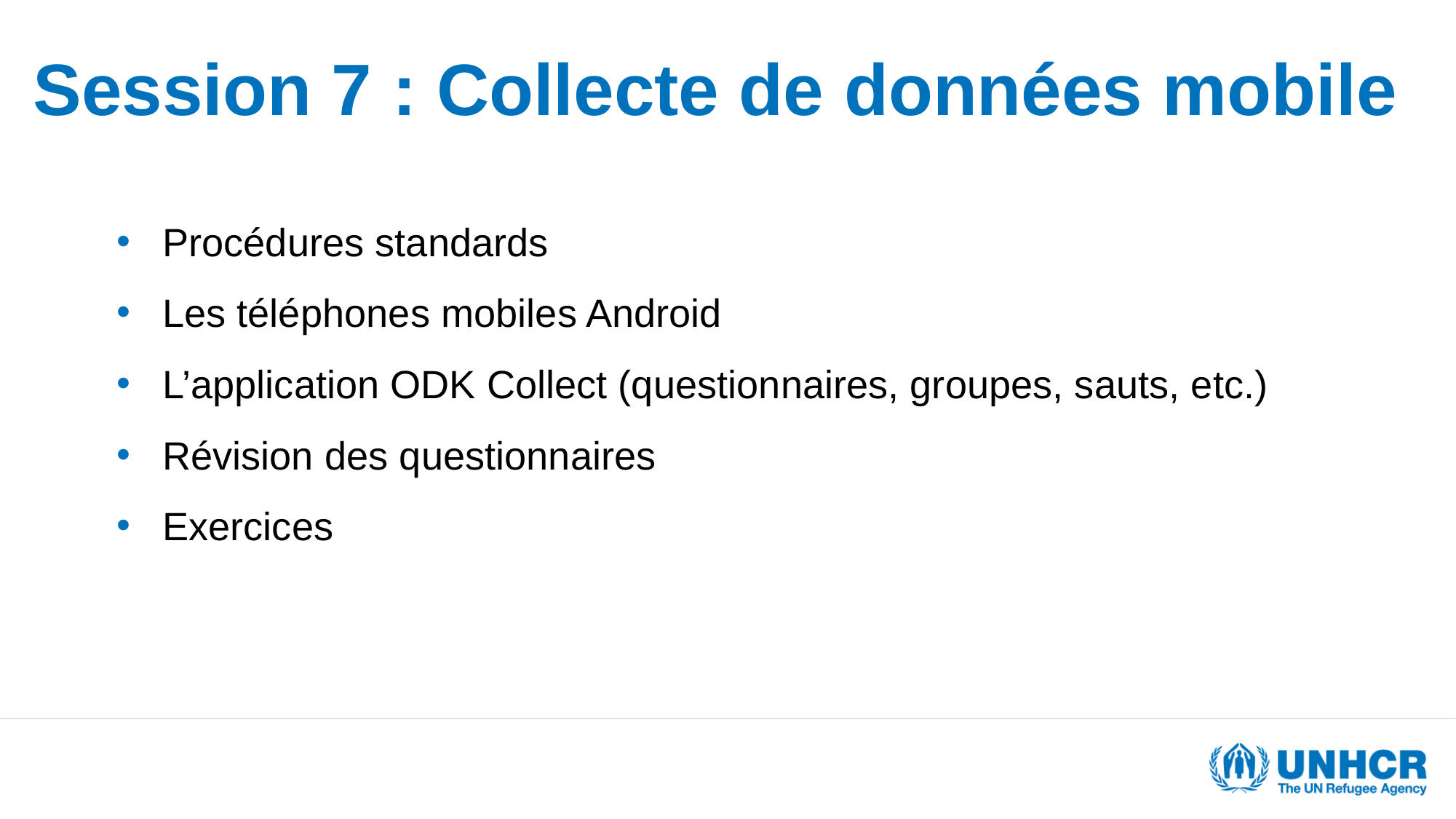

# Session 7 : Collecte de données mobile
Procédures standards
Les téléphones mobiles Android
L’application ODK Collect (questionnaires, groupes, sauts, etc.)
Révision des questionnaires
Exercices